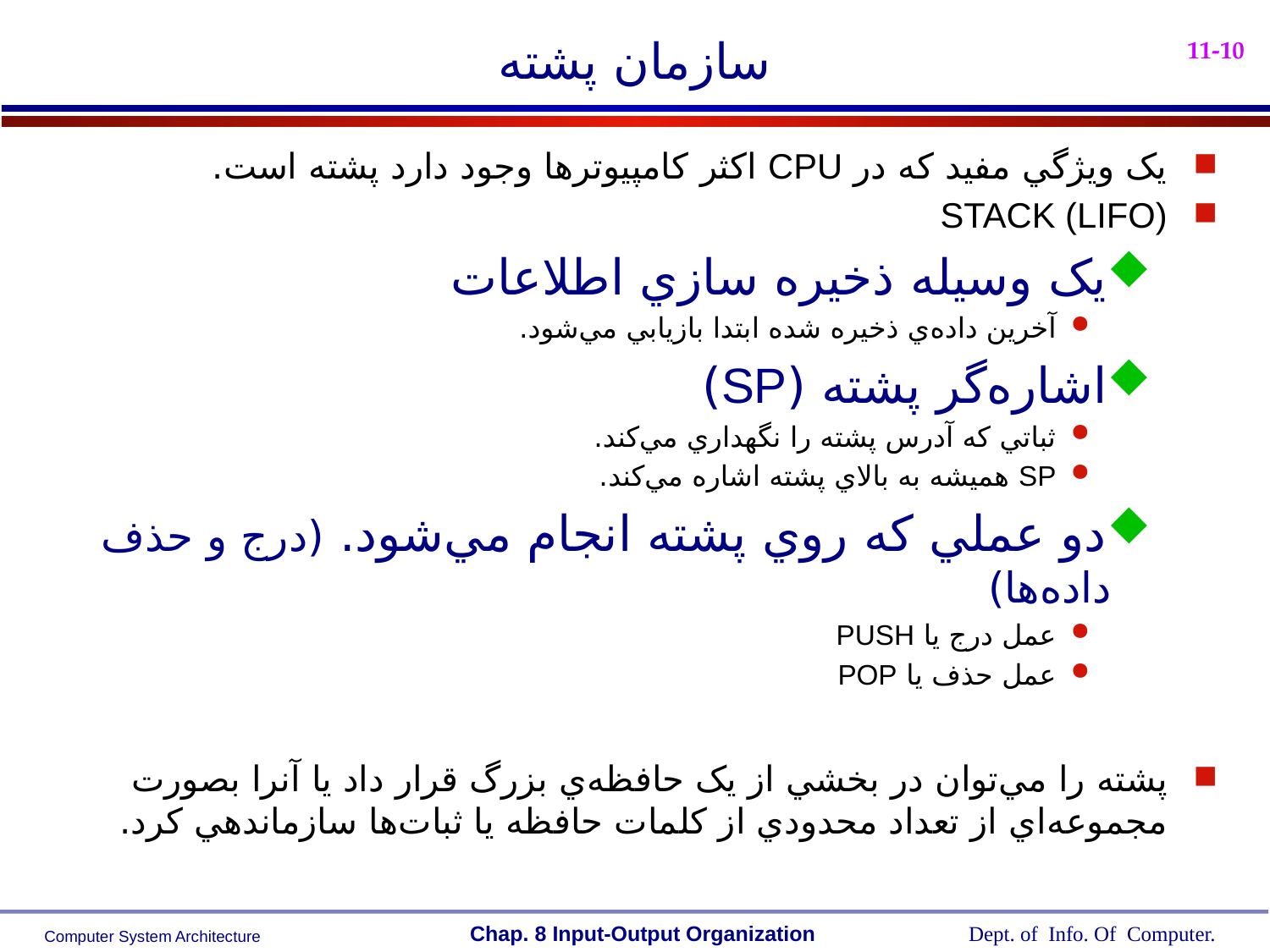

# سازمان پشته
يک ويژگي مفيد که در CPU اکثر کامپيوترها وجود دارد پشته است.
STACK (LIFO)
يک وسيله ذخيره سازي اطلاعات
آخرين داده‌ي ذخيره شده ابتدا بازيابي مي‌شود.
اشاره‌گر پشته (SP)
ثباتي که آدرس پشته را نگهداري مي‌کند.
SP هميشه به بالاي پشته اشاره مي‌کند.
دو عملي که روي پشته انجام مي‌شود. (درج و حذف داده‌ها)
عمل درج يا PUSH
عمل حذف يا POP

پشته را مي‌توان در بخشي از يک حافظه‌ي بزرگ قرار داد يا آنرا بصورت مجموعه‌اي از تعداد محدودي از کلمات حافظه يا ثبات‌ها سازماندهي کرد.